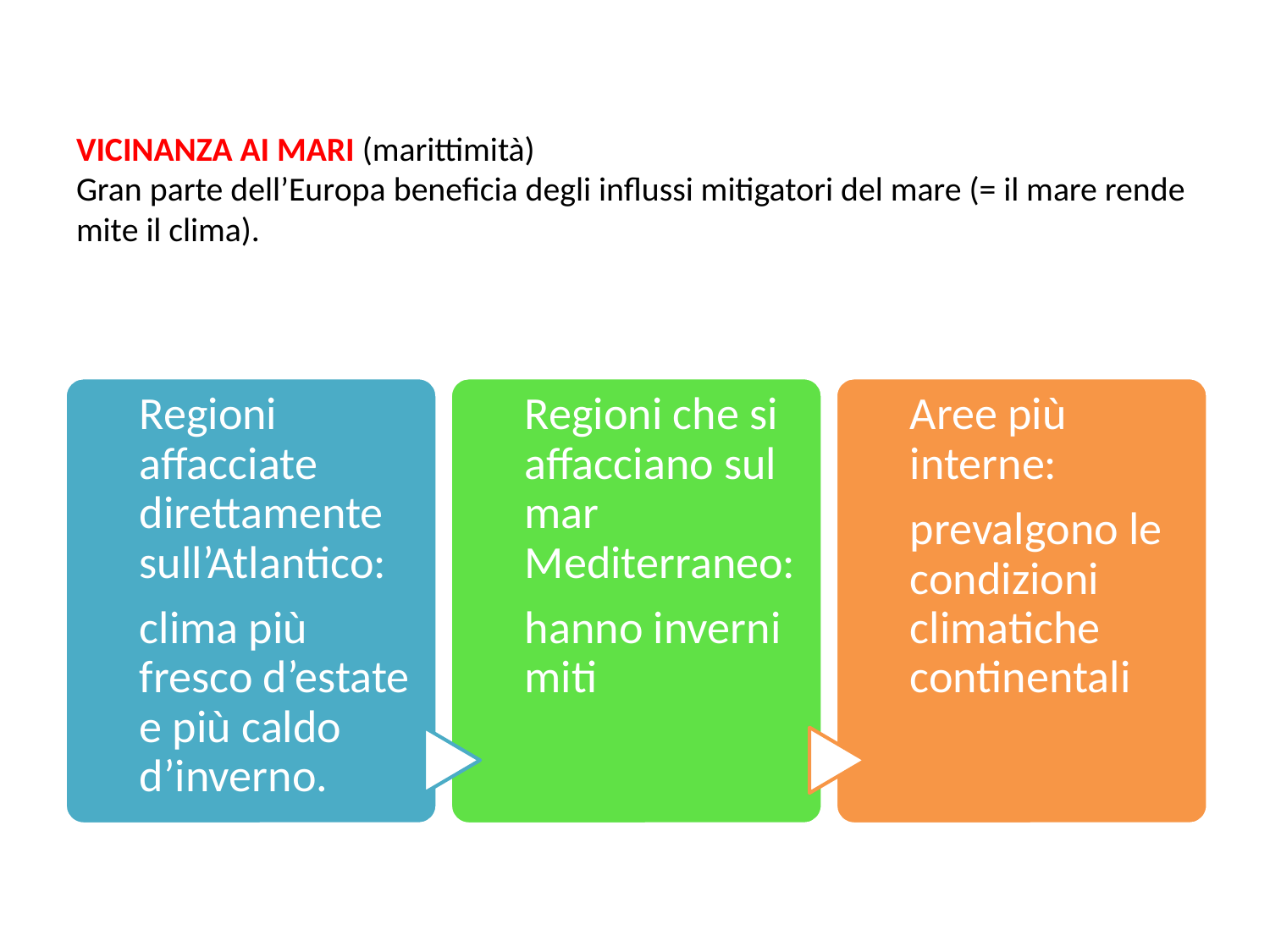

# VICINANZA AI MARI (marittimità) Gran parte dell’Europa beneficia degli influssi mitigatori del mare (= il mare rende mite il clima).

Regioni affacciate direttamente sull’Atlantico:
clima più fresco d’estate e più caldo d’inverno.

Regioni che si affacciano sul mar Mediterraneo:
hanno inverni miti

Aree più interne:
prevalgono le condizioni climatiche continentali